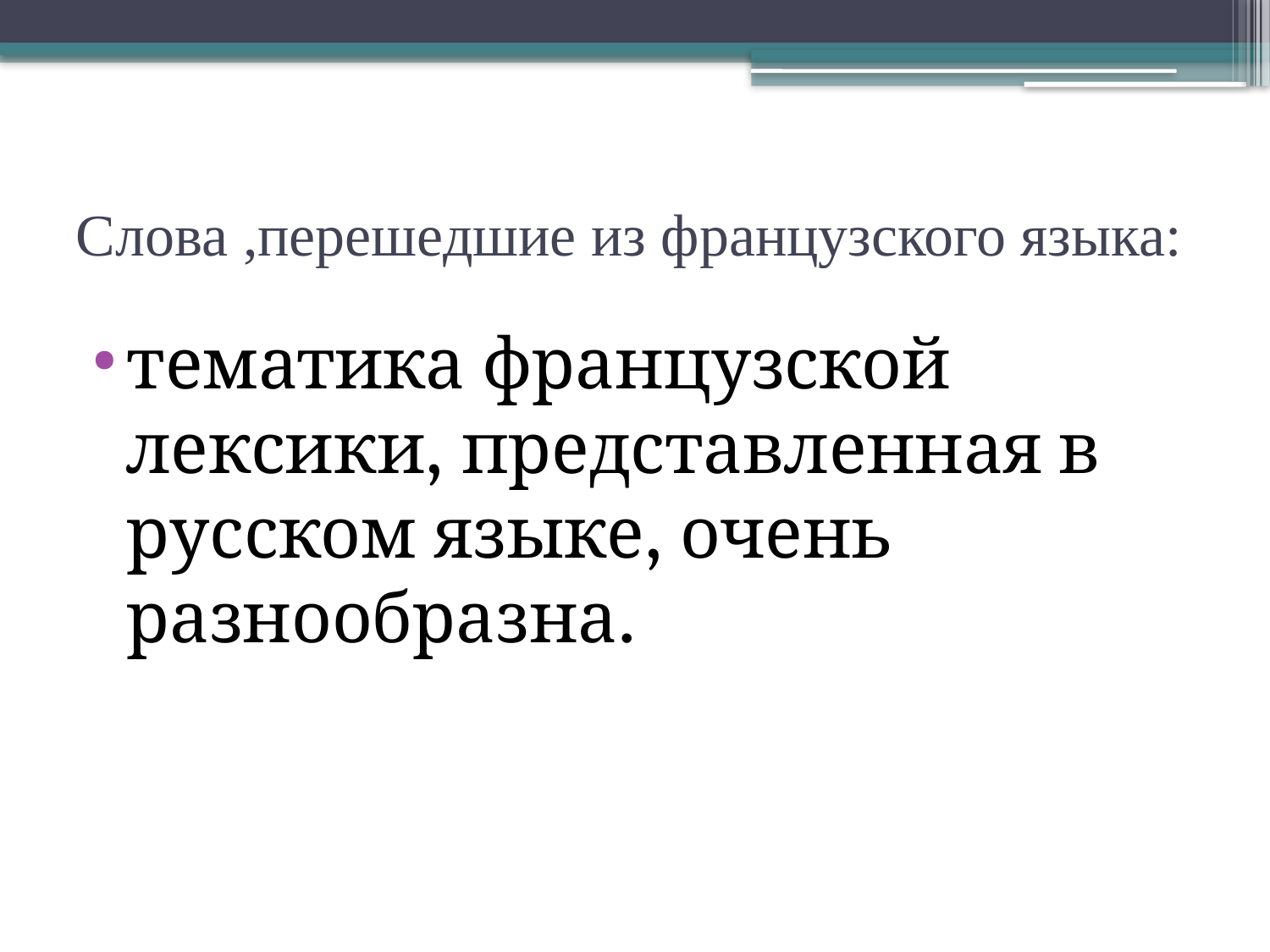

# Слова ,перешедшие из французского языка:
тематика французской лексики, представленная в русском языке, очень разнообразна.